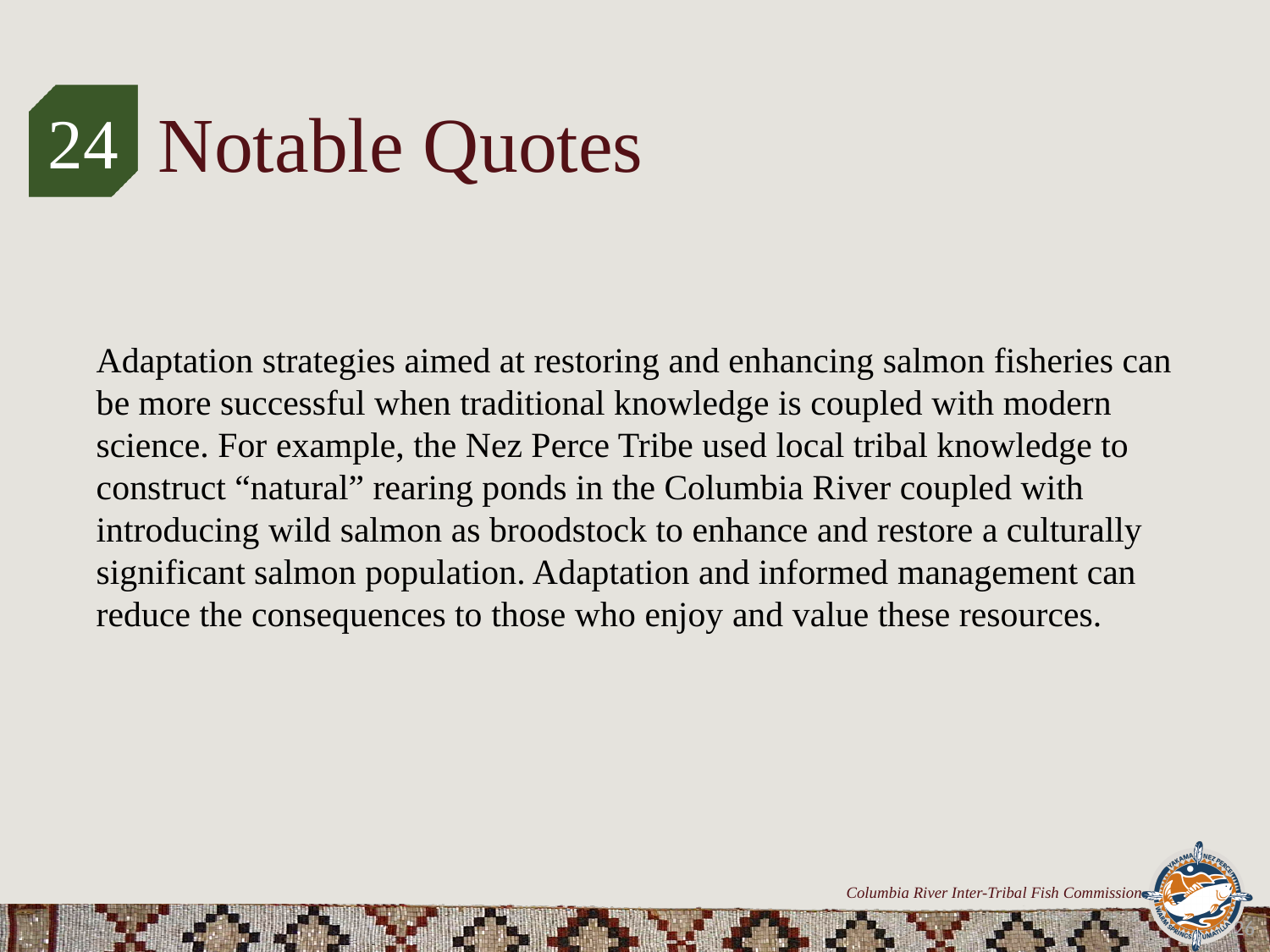

Notable Quotes
24
Adaptation strategies aimed at restoring and enhancing salmon fisheries can be more successful when traditional knowledge is coupled with modern science. For example, the Nez Perce Tribe used local tribal knowledge to construct “natural” rearing ponds in the Columbia River coupled with introducing wild salmon as broodstock to enhance and restore a culturally significant salmon population. Adaptation and informed management can reduce the consequences to those who enjoy and value these resources.
26